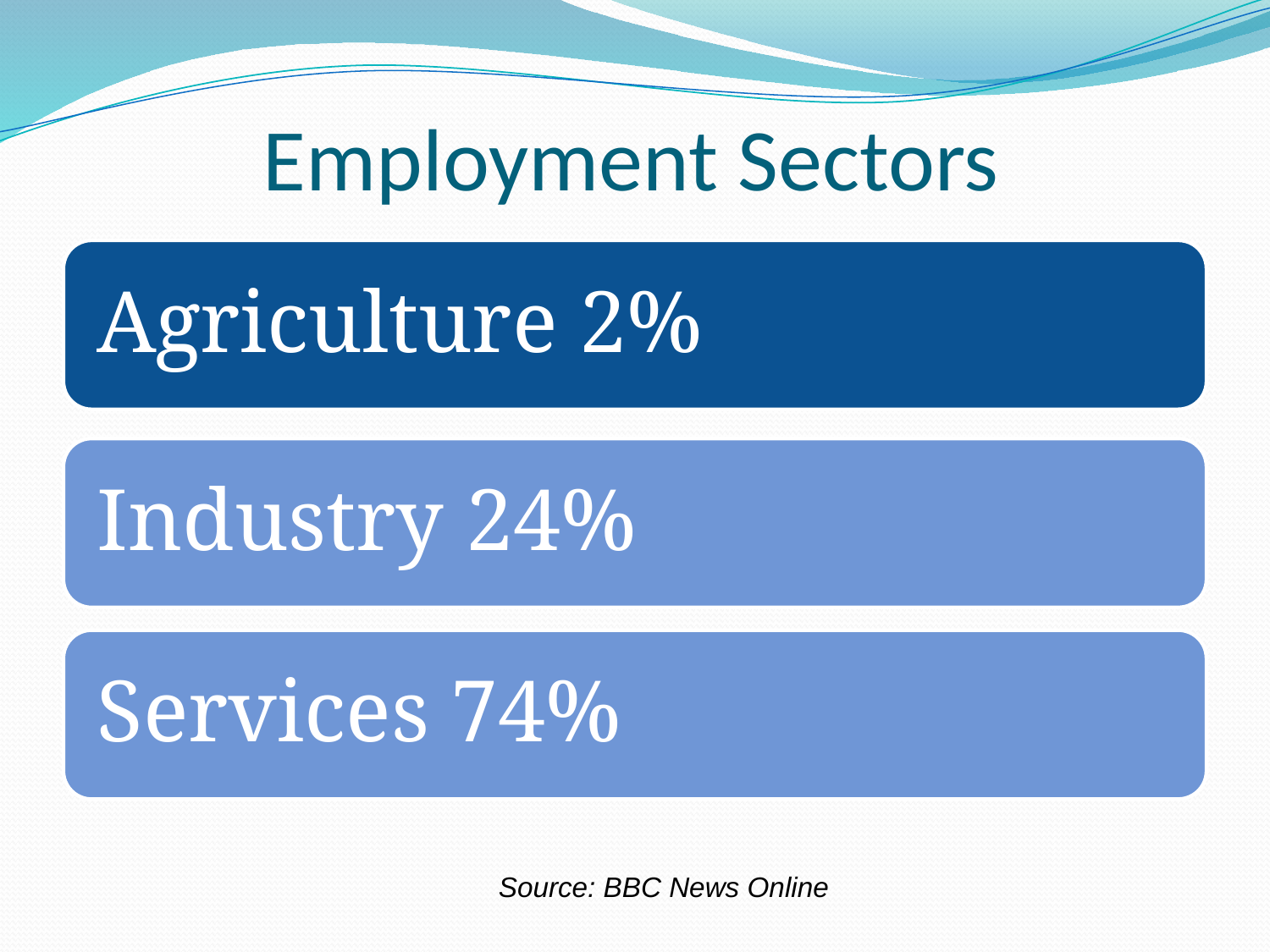

# Employment Sectors
Agriculture 2%
Industry 24%
Services 74%
Source: BBC News Online